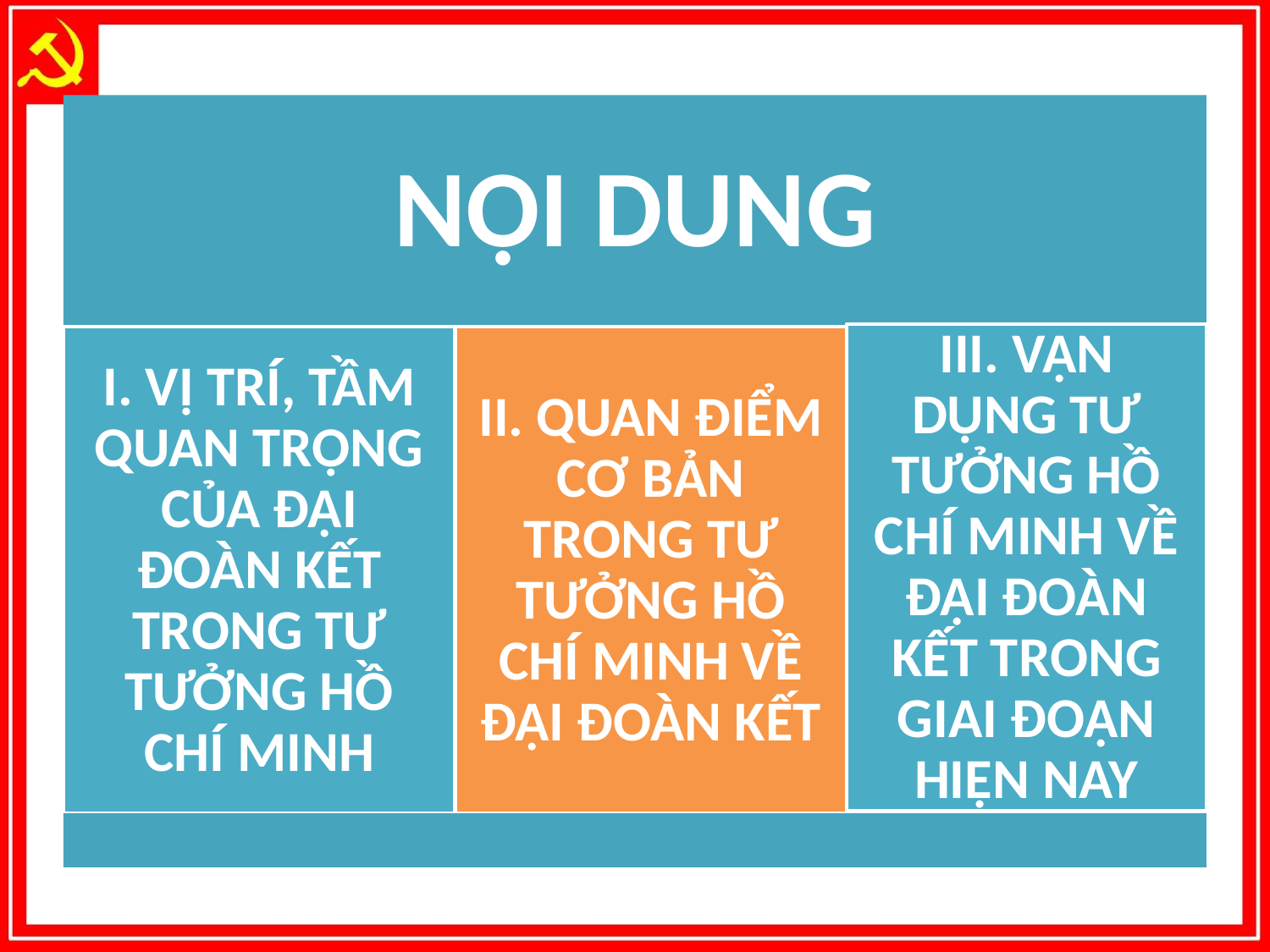

NỘI DUNG

III. VẬN DỤNG TƯ TƯỞNG HỒ CHÍ MINH VỀ ĐẠI ĐOÀN KẾT TRONG GIAI ĐOẠN HIỆN NAY

I. VỊ TRÍ, TẦM QUAN TRỌNG CỦA ĐẠI ĐOÀN KẾT TRONG TƯ TƯỞNG HỒ CHÍ MINH

II. QUAN ĐIỂM CƠ BẢN TRONG TƯ TƯỞNG HỒ CHÍ MINH VỀ ĐẠI ĐOÀN KẾT